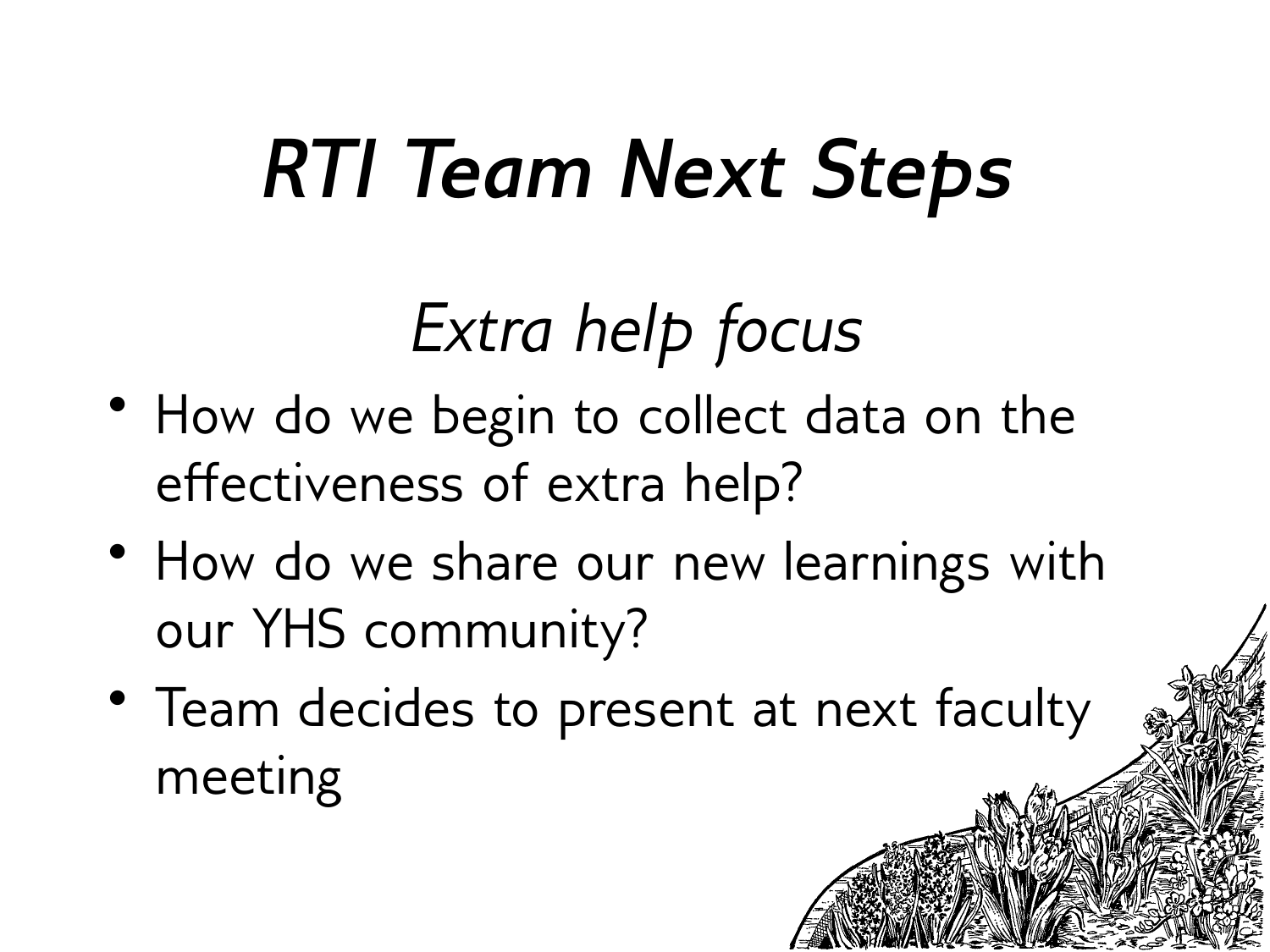

# RTI Team Next Steps
Extra help focus
How do we begin to collect data on the effectiveness of extra help?
How do we share our new learnings with our YHS community?
Team decides to present at next faculty meeting